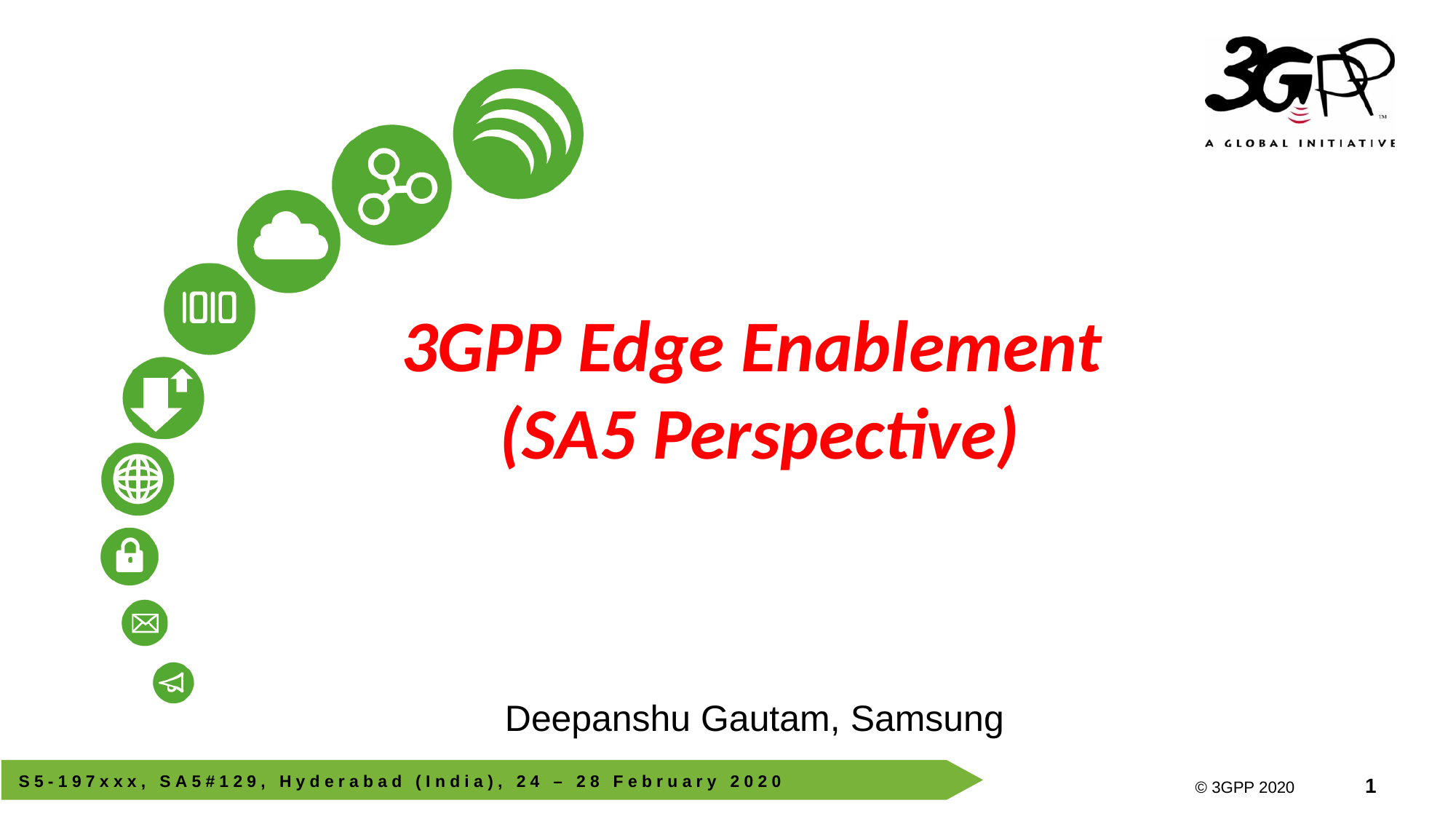

# 3GPP Edge Enablement (SA5 Perspective)
Deepanshu Gautam, Samsung